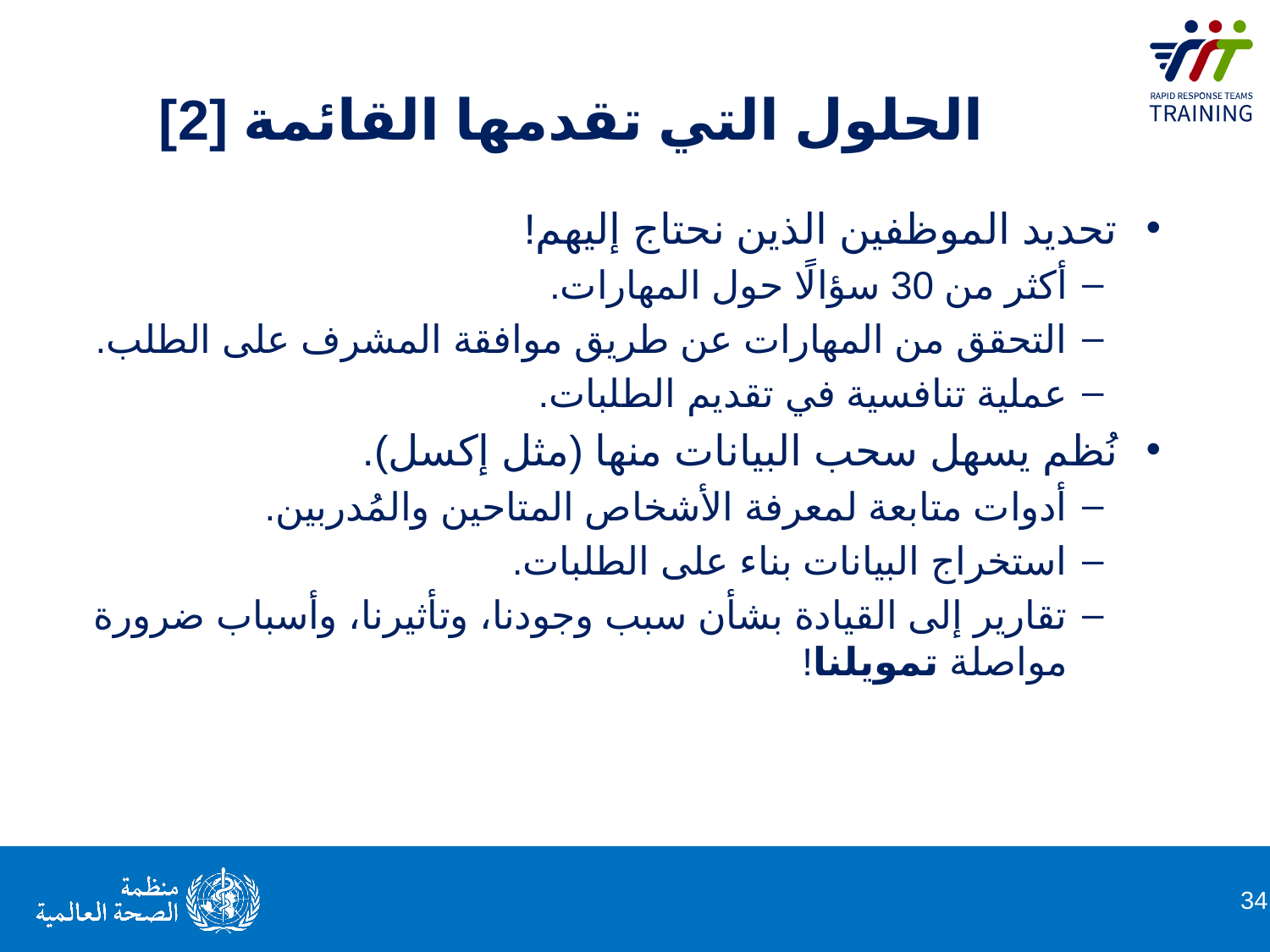

الحلول التي تقدمها القائمة [2]
تحديد الموظفين الذين نحتاج إليهم!​
أكثر من 30 سؤالًا حول المهارات.
التحقق من المهارات عن طريق موافقة المشرف على الطلب.
عملية تنافسية في تقديم الطلبات.
نُظم يسهل سحب البيانات منها (مثل إكسل).
أدوات متابعة لمعرفة الأشخاص المتاحين والمُدربين.
استخراج البيانات بناء على الطلبات.
تقارير إلى القيادة بشأن سبب وجودنا، وتأثيرنا، وأسباب ضرورة مواصلة تمويلنا!